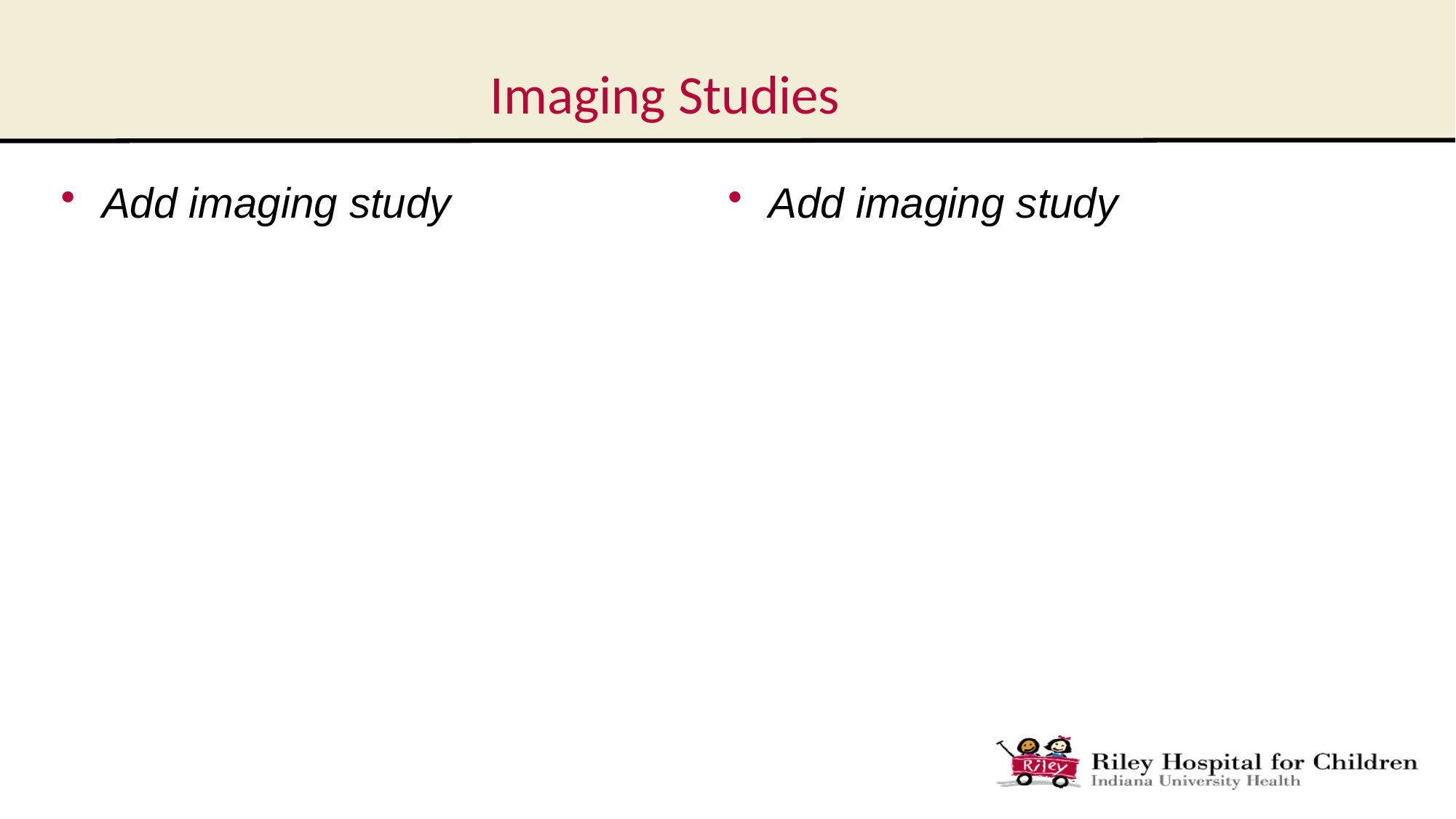

# Imaging Studies
Add imaging study
Add imaging study